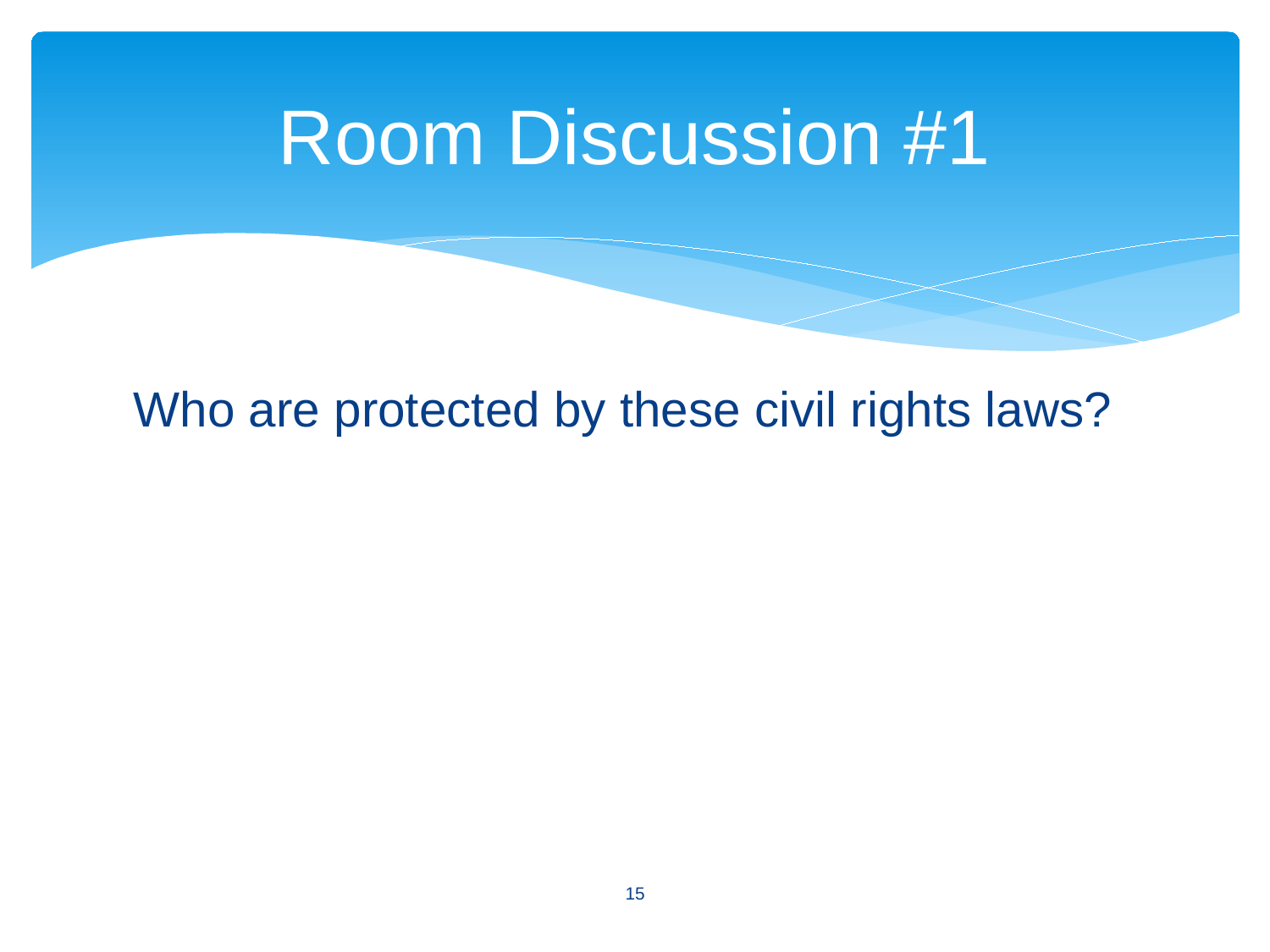

# Room Discussion #1
Who are protected by these civil rights laws?
15